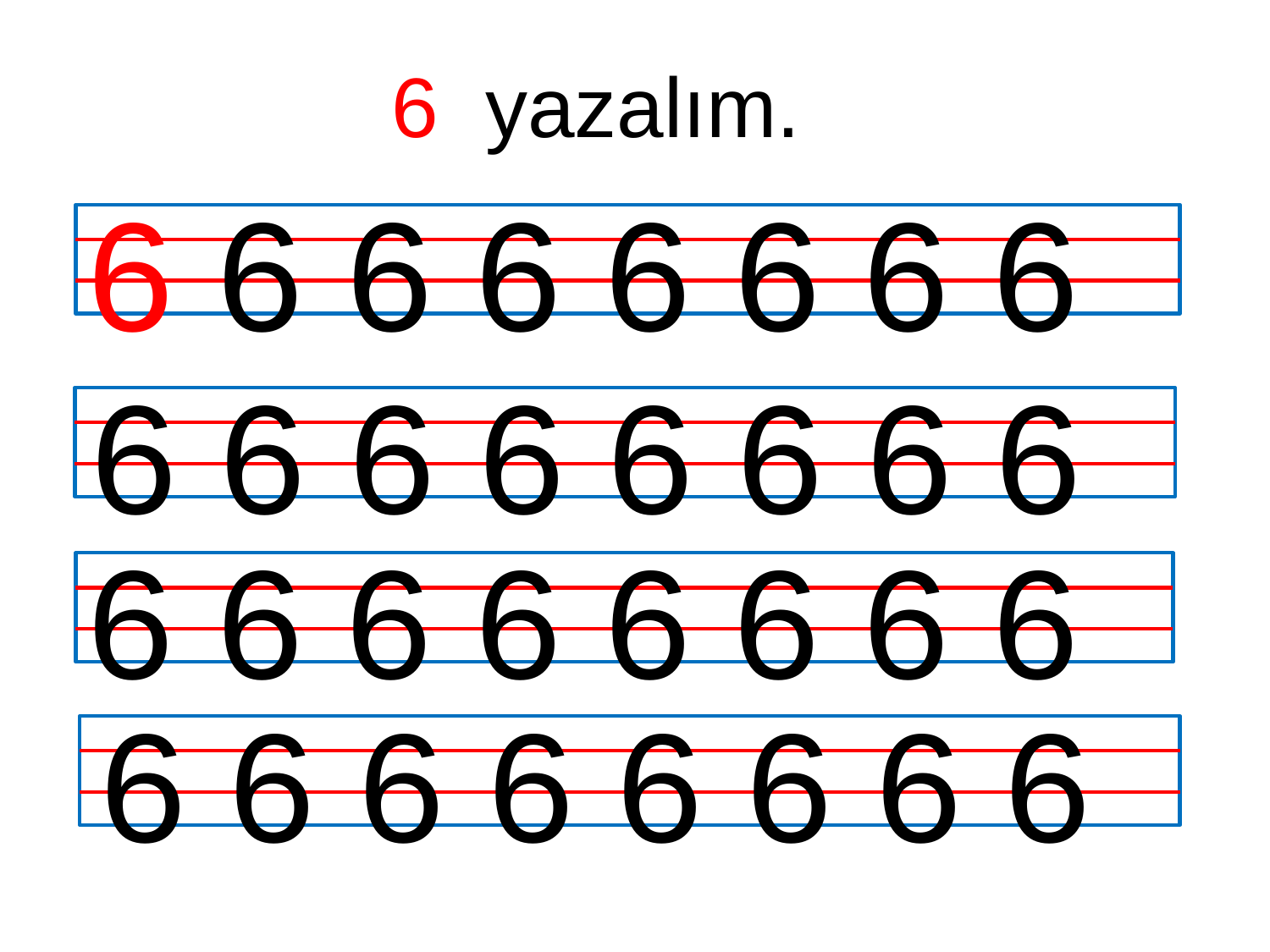

6  yazalım.
6 6 6 6 6 6 6 6

6 6 6 6 6 6 6 6
6 6 6 6 6 6 6 6

6 6 6 6 6 6 6 6